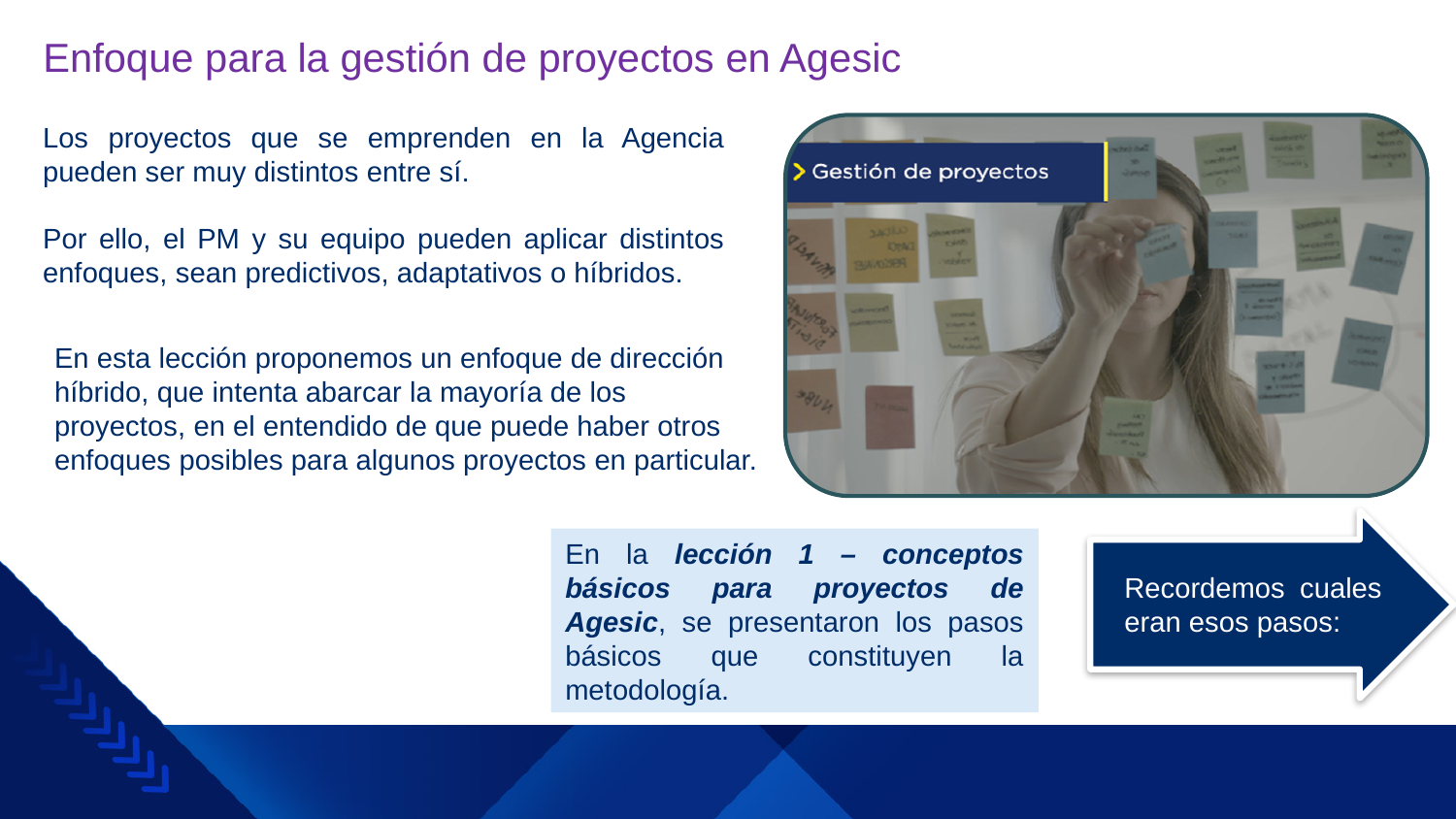

# Enfoque para la gestión de proyectos en Agesic
Los proyectos que se emprenden en la Agencia pueden ser muy distintos entre sí.

Por ello, el PM y su equipo pueden aplicar distintos enfoques, sean predictivos, adaptativos o híbridos.
En esta lección proponemos un enfoque de dirección híbrido, que intenta abarcar la mayoría de los proyectos, en el entendido de que puede haber otros enfoques posibles para algunos proyectos en particular.

Recordemos cuales eran esos pasos:
En la lección 1 – conceptos básicos para proyectos de Agesic, se presentaron los pasos básicos que constituyen la metodología.